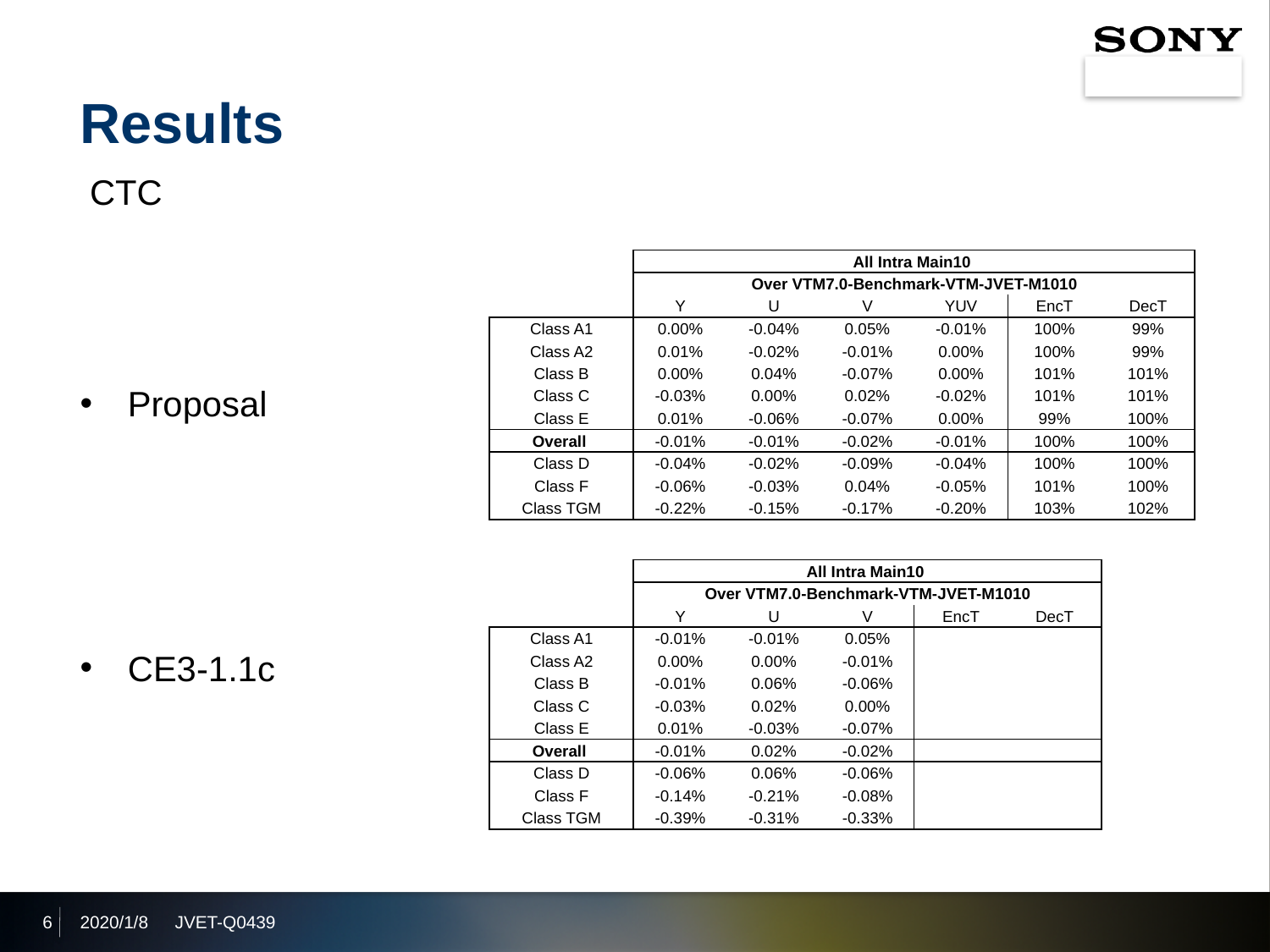

# Results
 CTC

Proposal

CE3-1.1c

|  | All Intra Main10 |  |  |  |  |  |
| --- | --- | --- | --- | --- | --- | --- |
|  | Over VTM7.0-Benchmark-VTM-JVET-M1010 |  |  |  |  |  |
|  | Y | U | V | YUV | EncT | DecT |
| Class A1 | 0.00% | -0.04% | 0.05% | -0.01% | 100% | 99% |
| Class A2 | 0.01% | -0.02% | -0.01% | 0.00% | 100% | 99% |
| Class B | 0.00% | 0.04% | -0.07% | 0.00% | 101% | 101% |
| Class C | -0.03% | 0.00% | 0.02% | -0.02% | 101% | 101% |
| Class E | 0.01% | -0.06% | -0.07% | 0.00% | 99% | 100% |
| Overall | -0.01% | -0.01% | -0.02% | -0.01% | 100% | 100% |
| Class D | -0.04% | -0.02% | -0.09% | -0.04% | 100% | 100% |
| Class F | -0.06% | -0.03% | 0.04% | -0.05% | 101% | 100% |
| Class TGM | -0.22% | -0.15% | -0.17% | -0.20% | 103% | 102% |
|  | All Intra Main10 |  |  |  |  |
| --- | --- | --- | --- | --- | --- |
|  | Over VTM7.0-Benchmark-VTM-JVET-M1010 |  |  |  |  |
|  | Y | U | V | EncT | DecT |
| Class A1 | -0.01% | -0.01% | 0.05% |  |  |
| Class A2 | 0.00% | 0.00% | -0.01% |  |  |
| Class B | -0.01% | 0.06% | -0.06% |  |  |
| Class C | -0.03% | 0.02% | 0.00% |  |  |
| Class E | 0.01% | -0.03% | -0.07% |  |  |
| Overall | -0.01% | 0.02% | -0.02% |  |  |
| Class D | -0.06% | 0.06% | -0.06% |  |  |
| Class F | -0.14% | -0.21% | -0.08% |  |  |
| Class TGM | -0.39% | -0.31% | -0.33% |  |  |
6
2020/1/8
JVET-Q0439